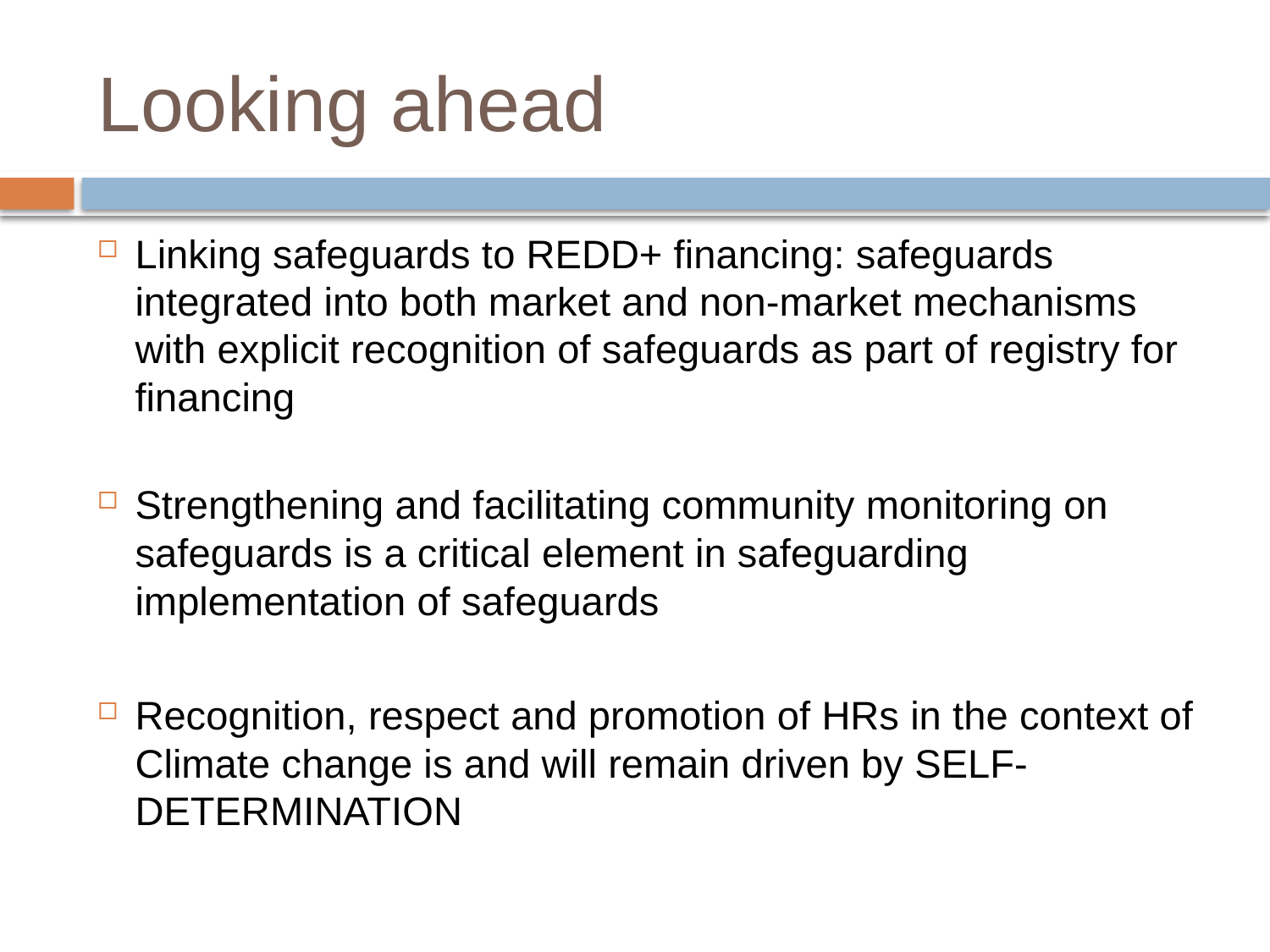

# Looking ahead
Linking safeguards to REDD+ financing: safeguards integrated into both market and non-market mechanisms with explicit recognition of safeguards as part of registry for financing

Strengthening and facilitating community monitoring on safeguards is a critical element in safeguarding implementation of safeguards

Recognition, respect and promotion of HRs in the context of Climate change is and will remain driven by SELF-DETERMINATION